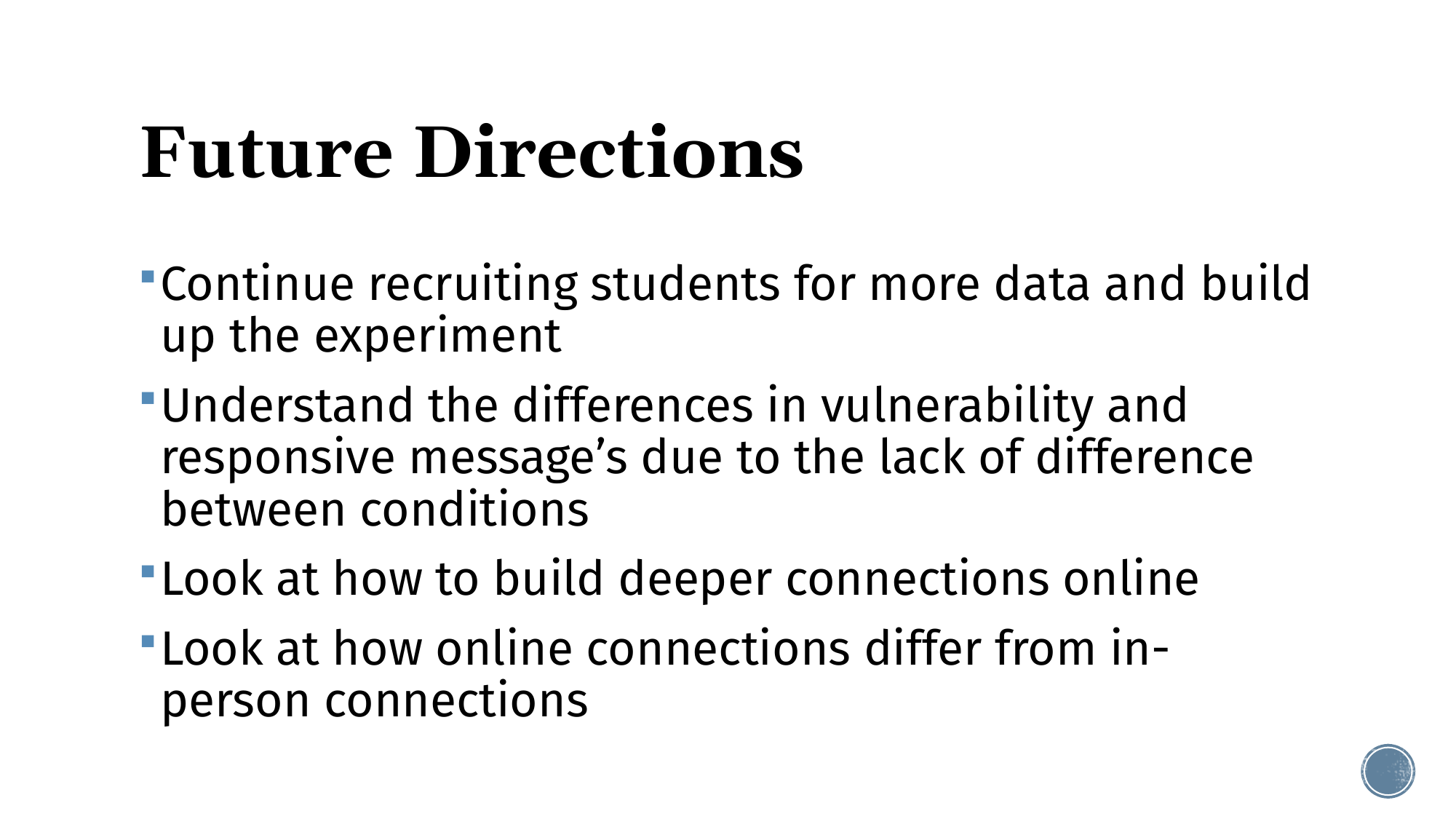

# Future Directions
Continue recruiting students for more data and build up the experiment
Understand the differences in vulnerability and responsive message’s due to the lack of difference between conditions
Look at how to build deeper connections online
Look at how online connections differ from in-person connections